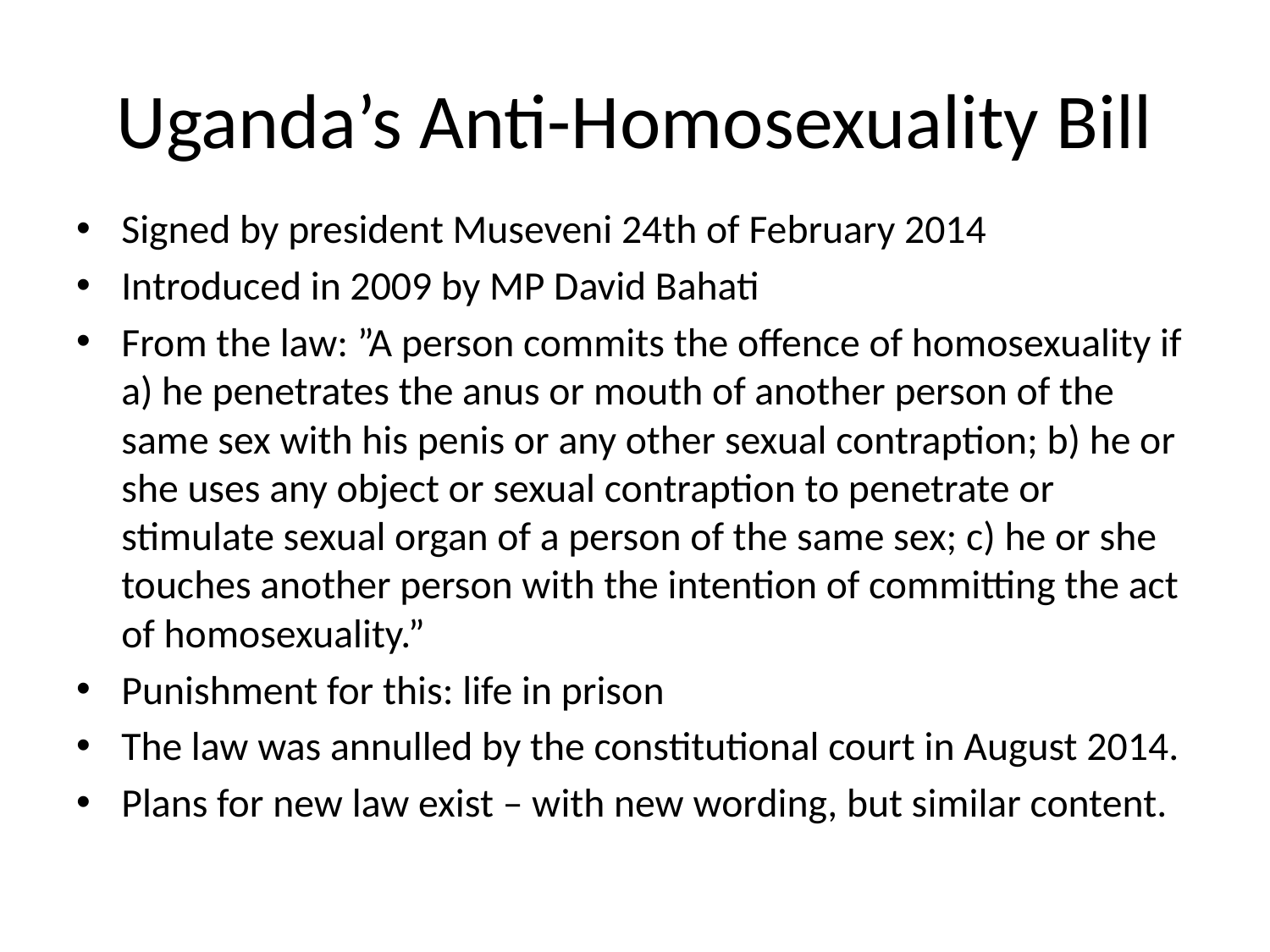

# Uganda’s Anti-Homosexuality Bill
Signed by president Museveni 24th of February 2014
Introduced in 2009 by MP David Bahati
From the law: ”A person commits the offence of homosexuality if a) he penetrates the anus or mouth of another person of the same sex with his penis or any other sexual contraption; b) he or she uses any object or sexual contraption to penetrate or stimulate sexual organ of a person of the same sex; c) he or she touches another person with the intention of committing the act of homosexuality.”
Punishment for this: life in prison
The law was annulled by the constitutional court in August 2014.
Plans for new law exist – with new wording, but similar content.